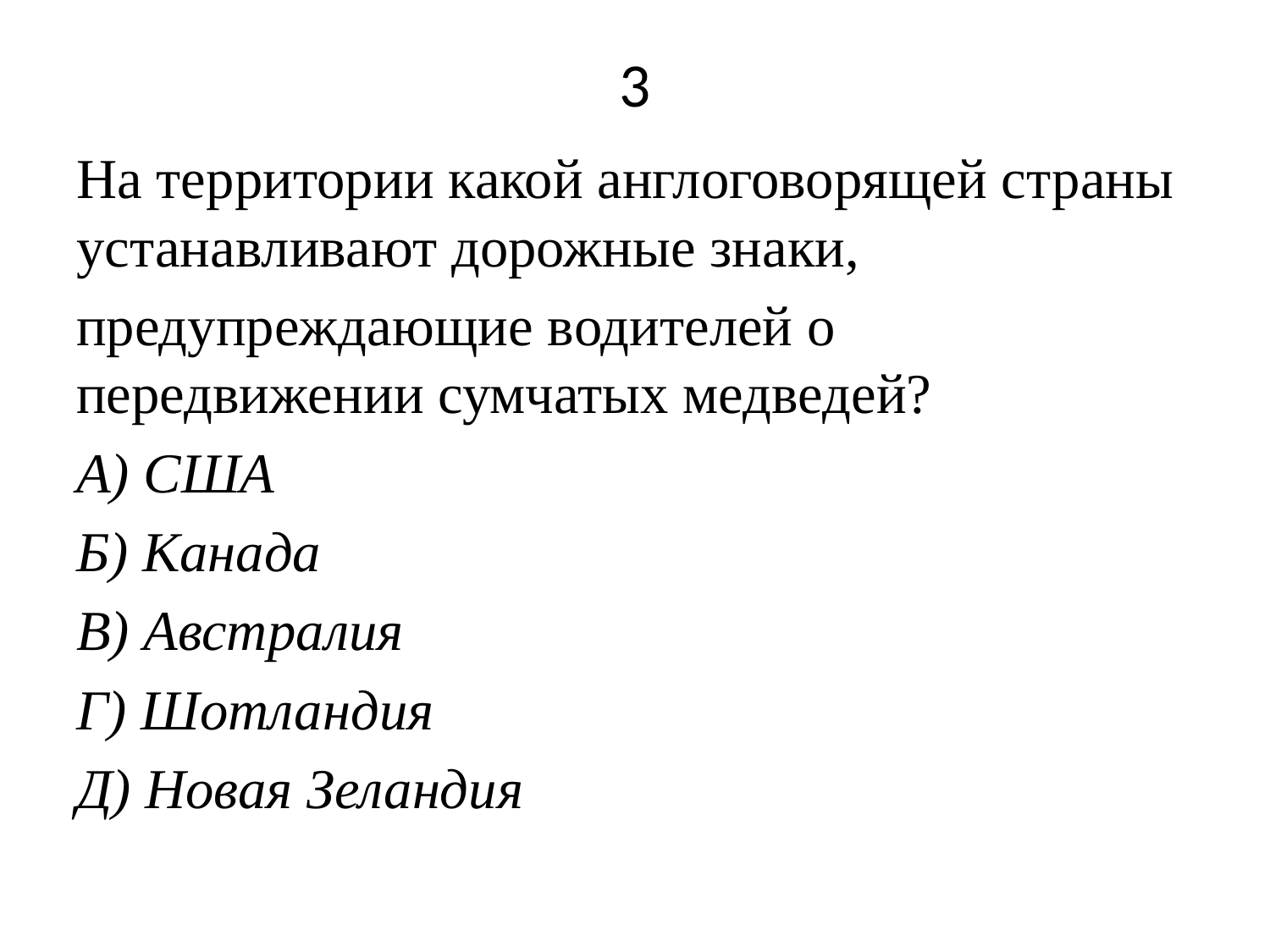

# 3
На территории какой англоговорящей страны устанавливают дорожные знаки,
предупреждающие водителей о передвижении сумчатых медведей?
А) США
Б) Канада
В) Австралия
Г) Шотландия
Д) Новая Зеландия